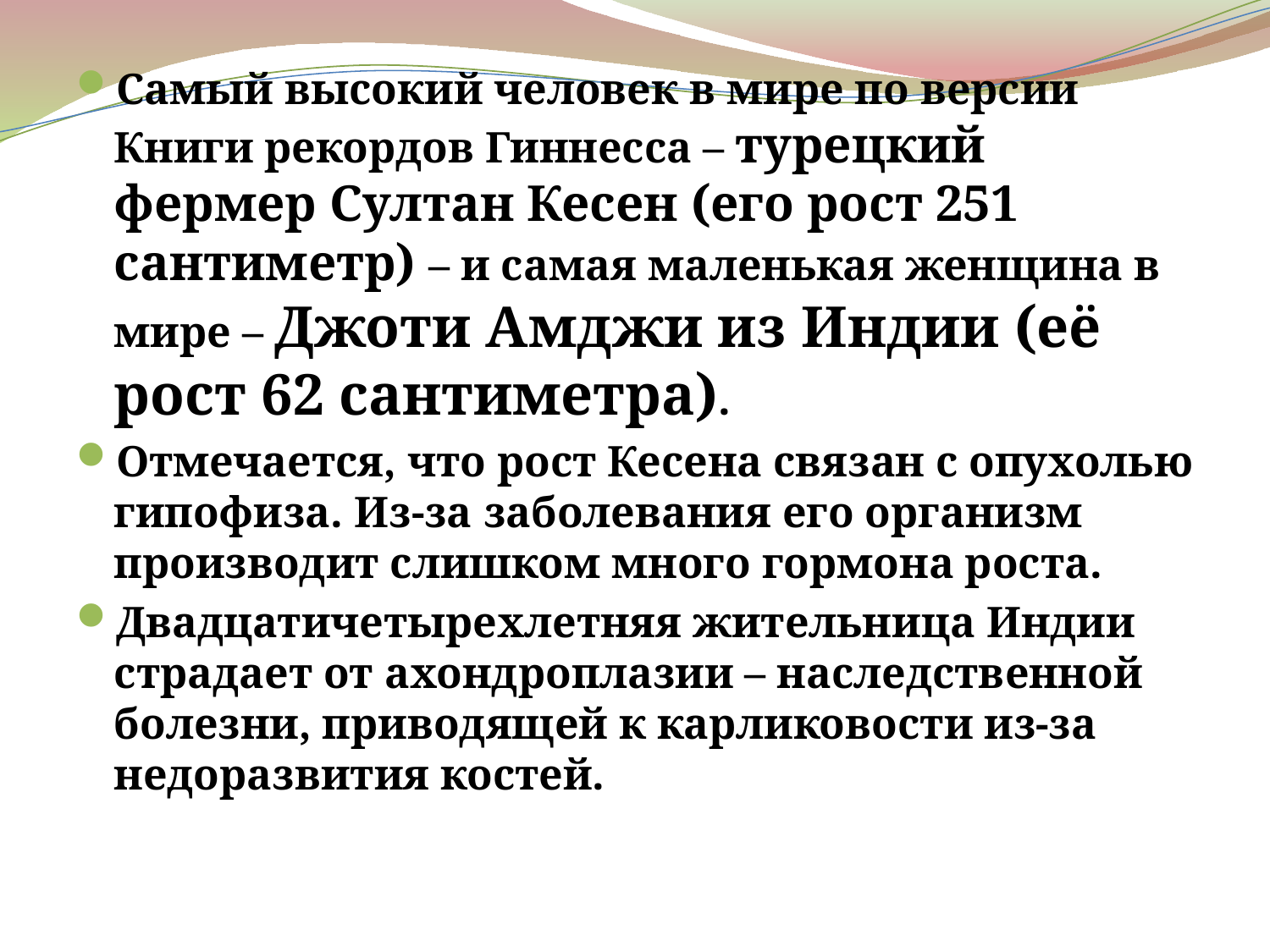

Самый высокий человек в мире по версии Книги рекордов Гиннесса – турецкий фермер Султан Кесен (его рост 251 сантиметр) – и самая маленькая женщина в мире – Джоти Амджи из Индии (её рост 62 сантиметра).
Отмечается, что рост Кесена связан с опухолью гипофиза. Из-за заболевания его организм производит слишком много гормона роста.
Двадцатичетырехлетняя жительница Индии страдает от ахондроплазии – наследственной болезни, приводящей к карликовости из-за недоразвития костей.